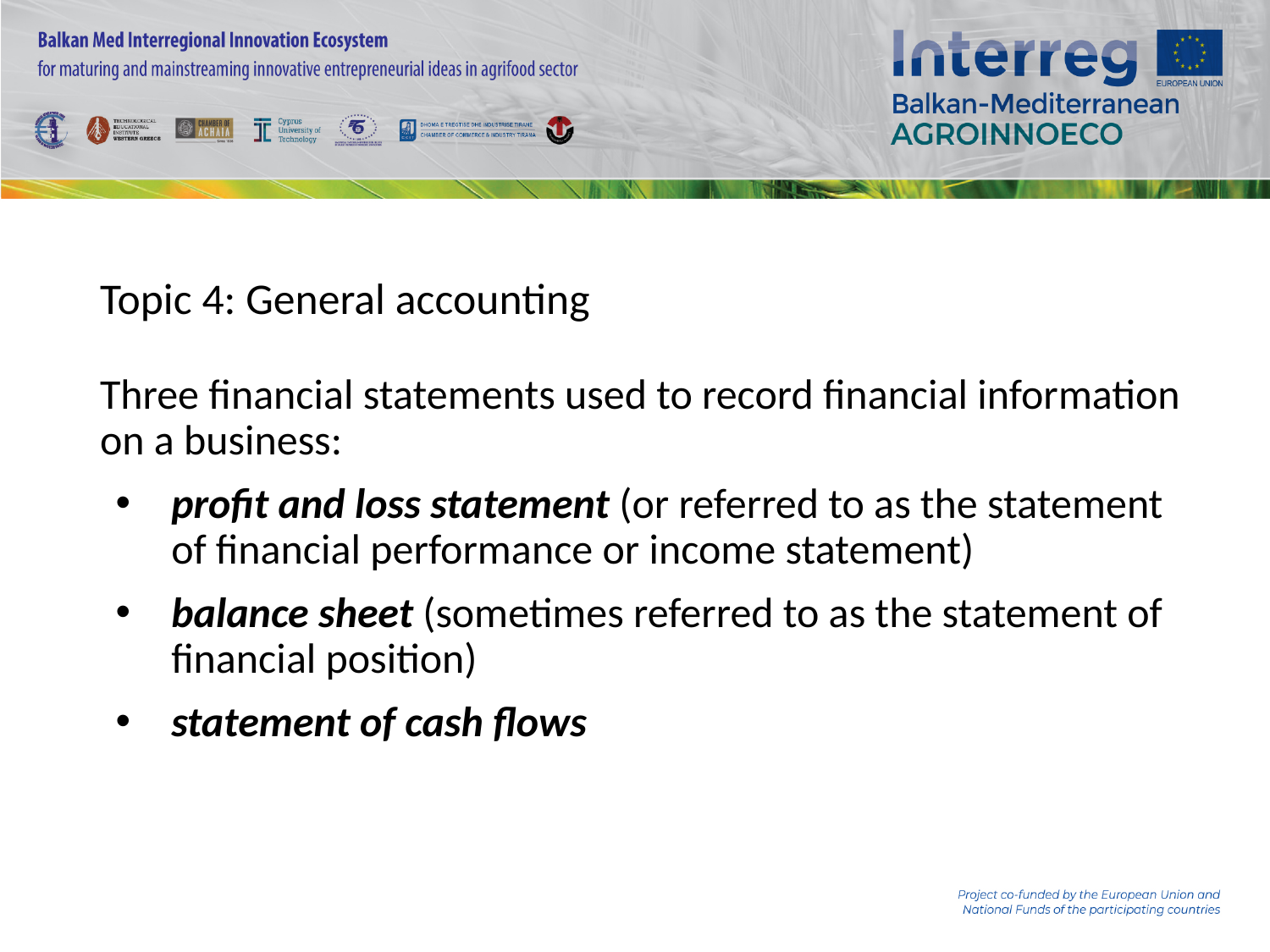

# Topic 4: General accounting
Three financial statements used to record financial information on a business:
profit and loss statement (or referred to as the statement of financial performance or income statement)
balance sheet (sometimes referred to as the statement of financial position)
statement of cash flows